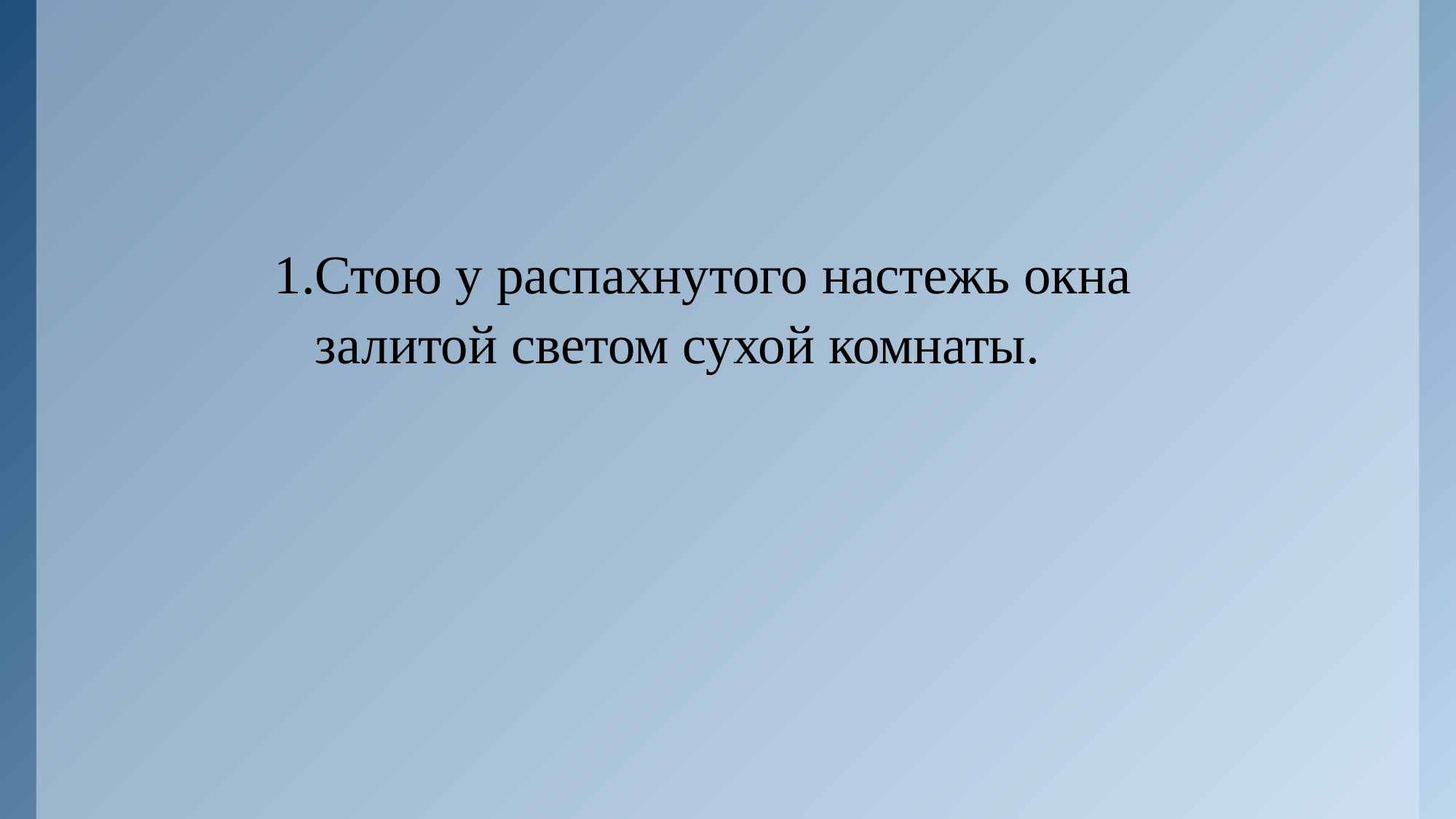

Стою у распахнутого настежь окна залитой светом сухой комнаты.